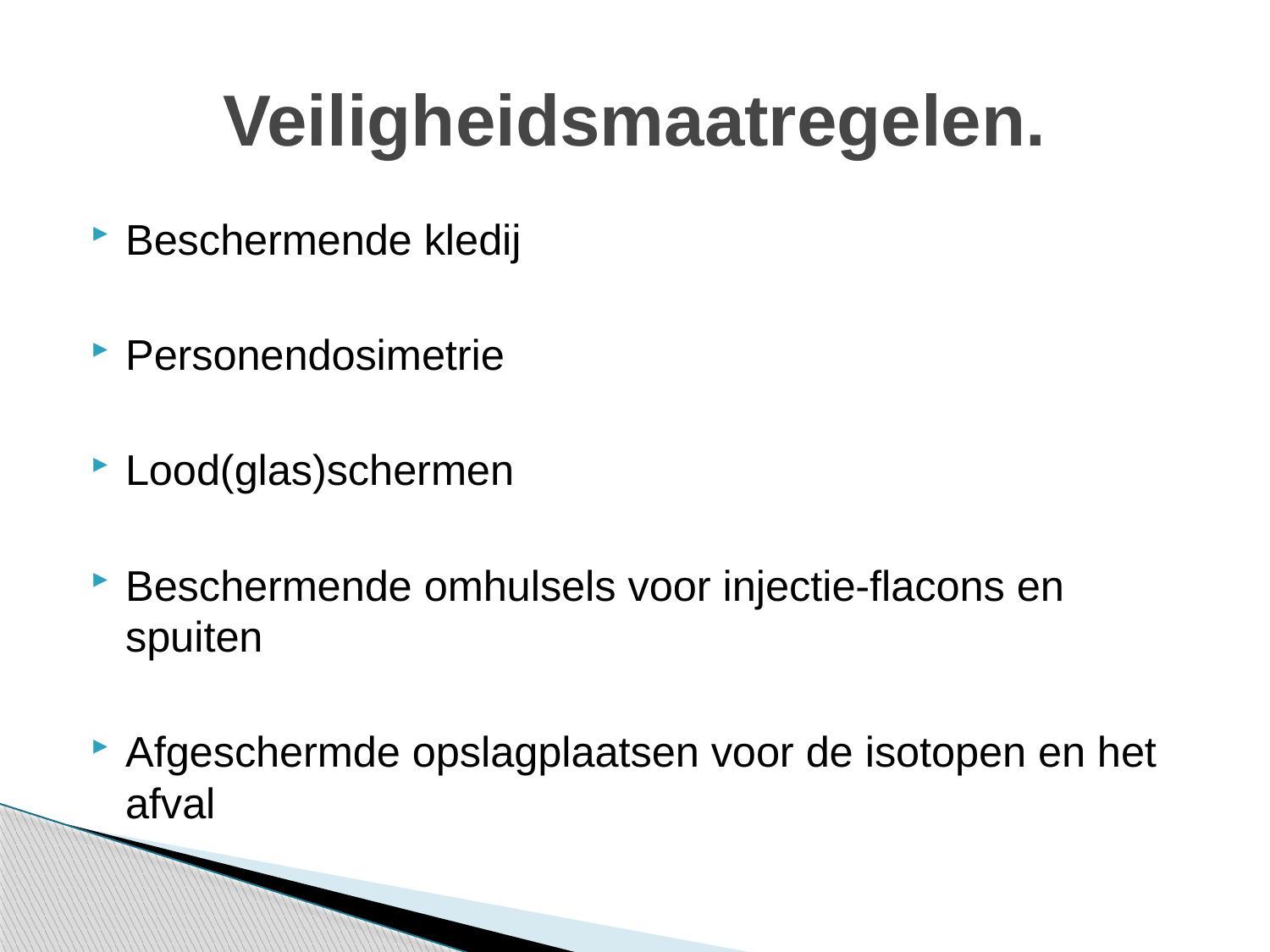

# Veiligheidsmaatregelen.
Beschermende kledij

Personendosimetrie

Lood(glas)schermen

Beschermende omhulsels voor injectie-flacons en spuiten

Afgeschermde opslagplaatsen voor de isotopen en het afval